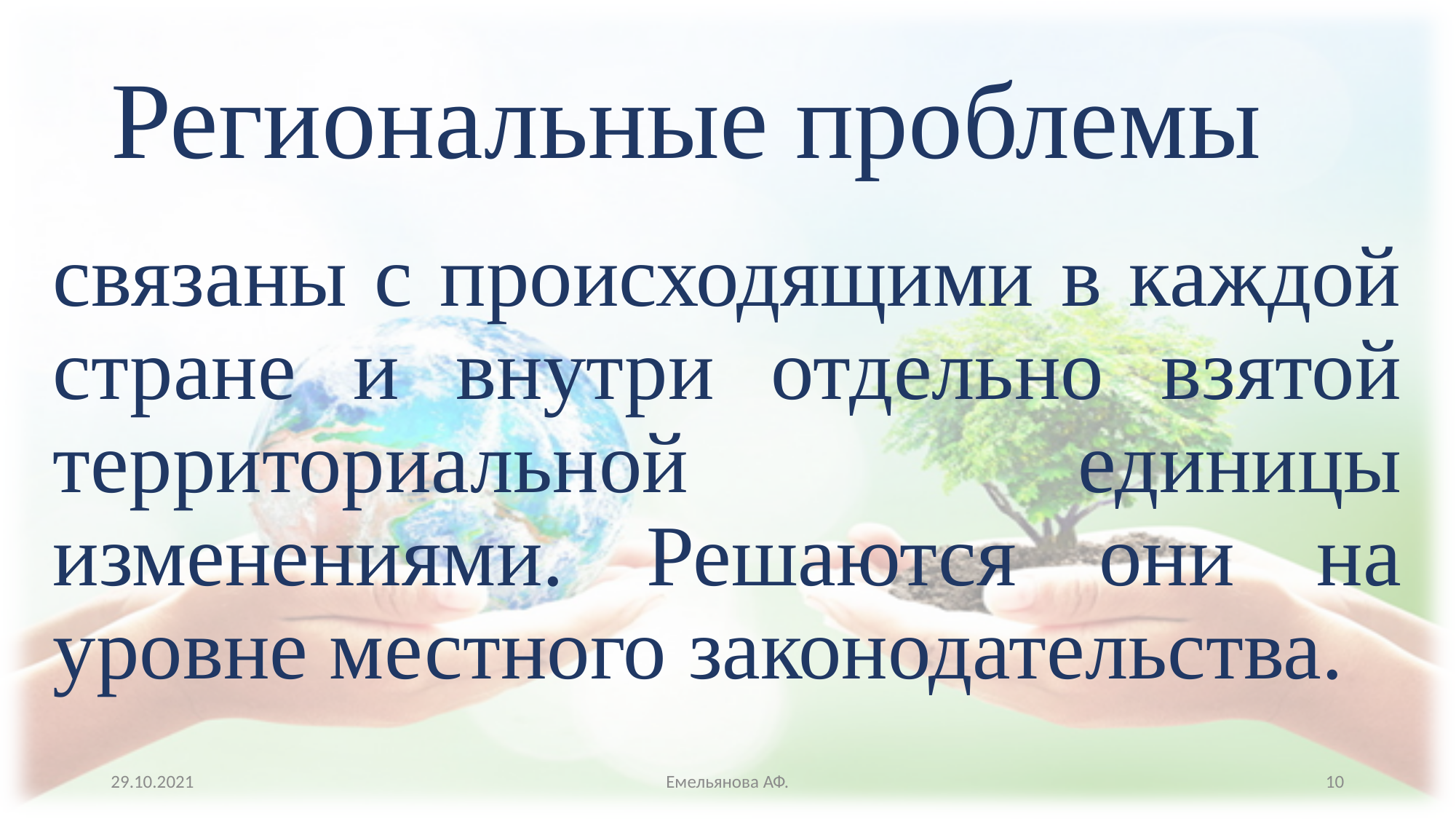

# Региональные проблемы
связаны с происходящими в каждой стране и внутри отдельно взятой территориальной единицы изменениями. Решаются они на уровне местного законодательства.
29.10.2021
Емельянова АФ.
10